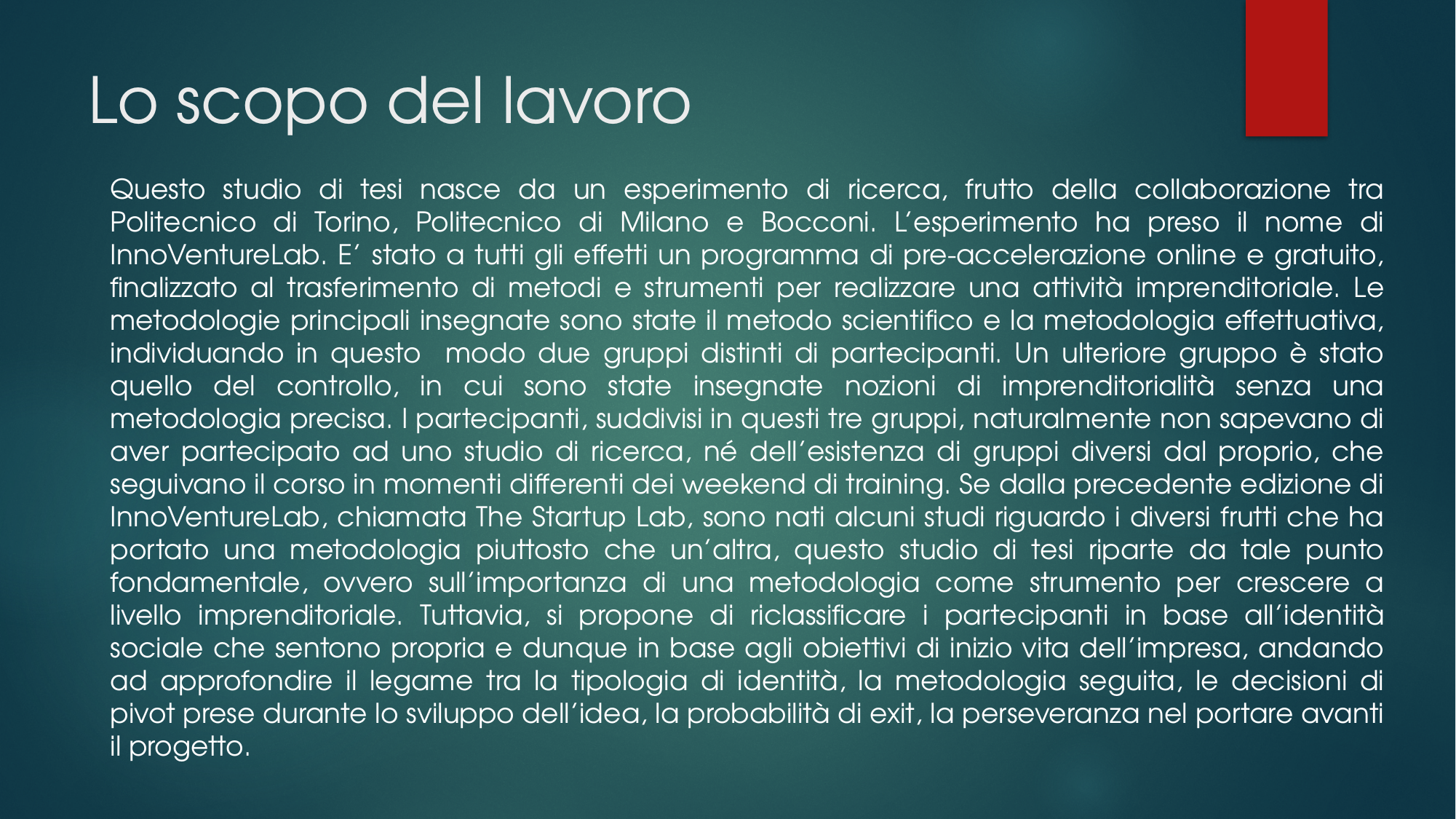

# Lo scopo del lavoro
Questo studio di tesi nasce da un esperimento di ricerca, frutto della collaborazione tra Politecnico di Torino, Politecnico di Milano e Bocconi. L’esperimento ha preso il nome di InnoVentureLab. E’ stato a tutti gli effetti un programma di pre-accelerazione online e gratuito, finalizzato al trasferimento di metodi e strumenti per realizzare una attività imprenditoriale. Le metodologie principali insegnate sono state il metodo scientifico e la metodologia effettuativa, individuando in questo  modo due gruppi distinti di partecipanti. Un ulteriore gruppo è stato quello del controllo, in cui sono state insegnate nozioni di imprenditorialità senza una metodologia precisa. I partecipanti, suddivisi in questi tre gruppi, naturalmente non sapevano di aver partecipato ad uno studio di ricerca, né dell’esistenza di gruppi diversi dal proprio, che seguivano il corso in momenti differenti dei weekend di training. Se dalla precedente edizione di InnoVentureLab, chiamata The Startup Lab, sono nati alcuni studi riguardo i diversi frutti che ha portato una metodologia piuttosto che un’altra, questo studio di tesi riparte da tale punto fondamentale, ovvero sull’importanza di una metodologia come strumento per crescere a livello imprenditoriale. Tuttavia, si propone di riclassificare i partecipanti in base all’identità sociale che sentono propria e dunque in base agli obiettivi di inizio vita dell’impresa, andando ad approfondire il legame tra la tipologia di identità, la metodologia seguita, le decisioni di pivot prese durante lo sviluppo dell’idea, la probabilità di exit, la perseveranza nel portare avanti il progetto.